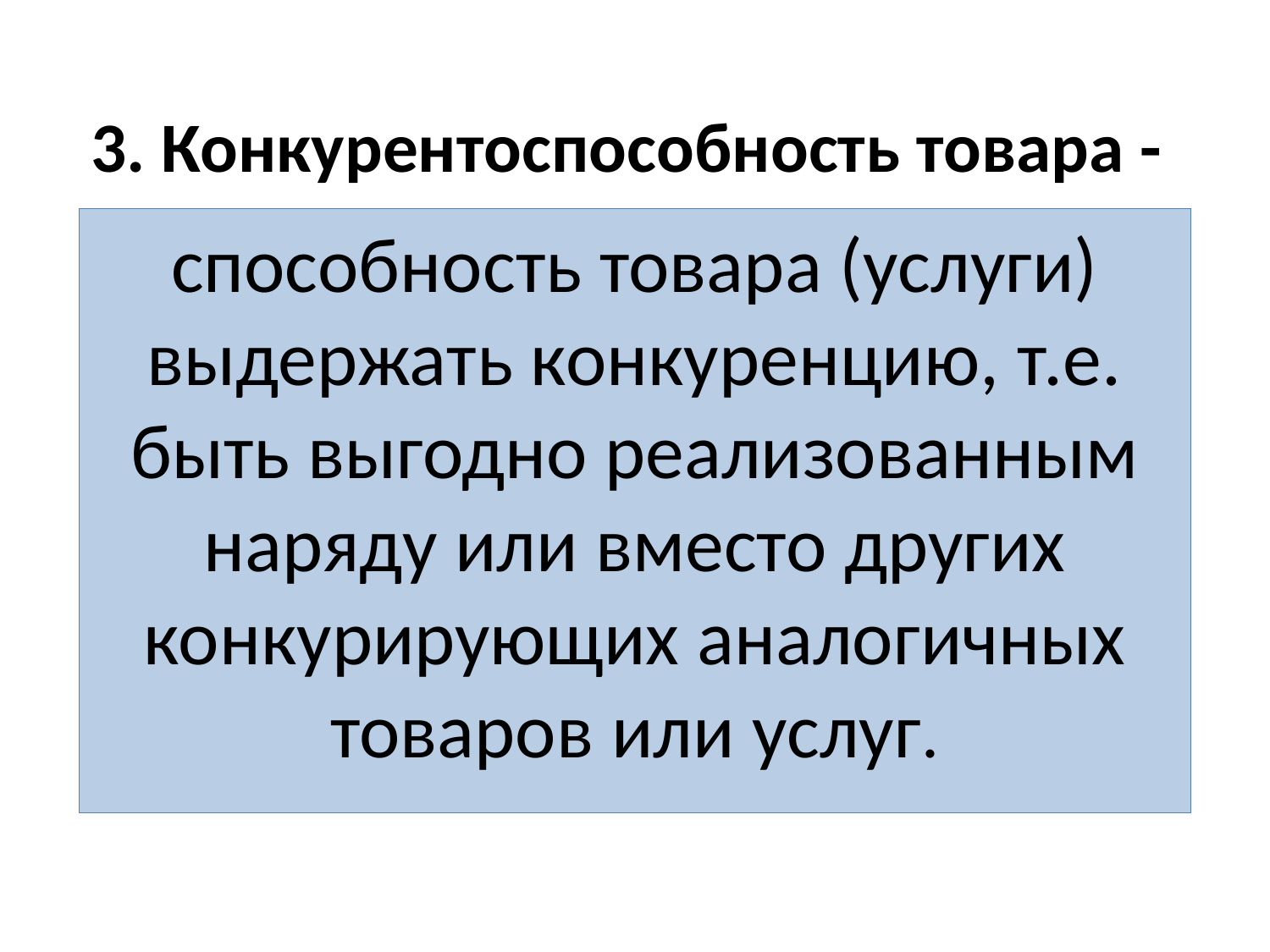

# 3. Конкурентоспособность товара -
способность товара (услуги) выдержать конкуренцию, т.е. быть выгодно реализованным наряду или вместо других конкурирующих аналогичных товаров или услуг.